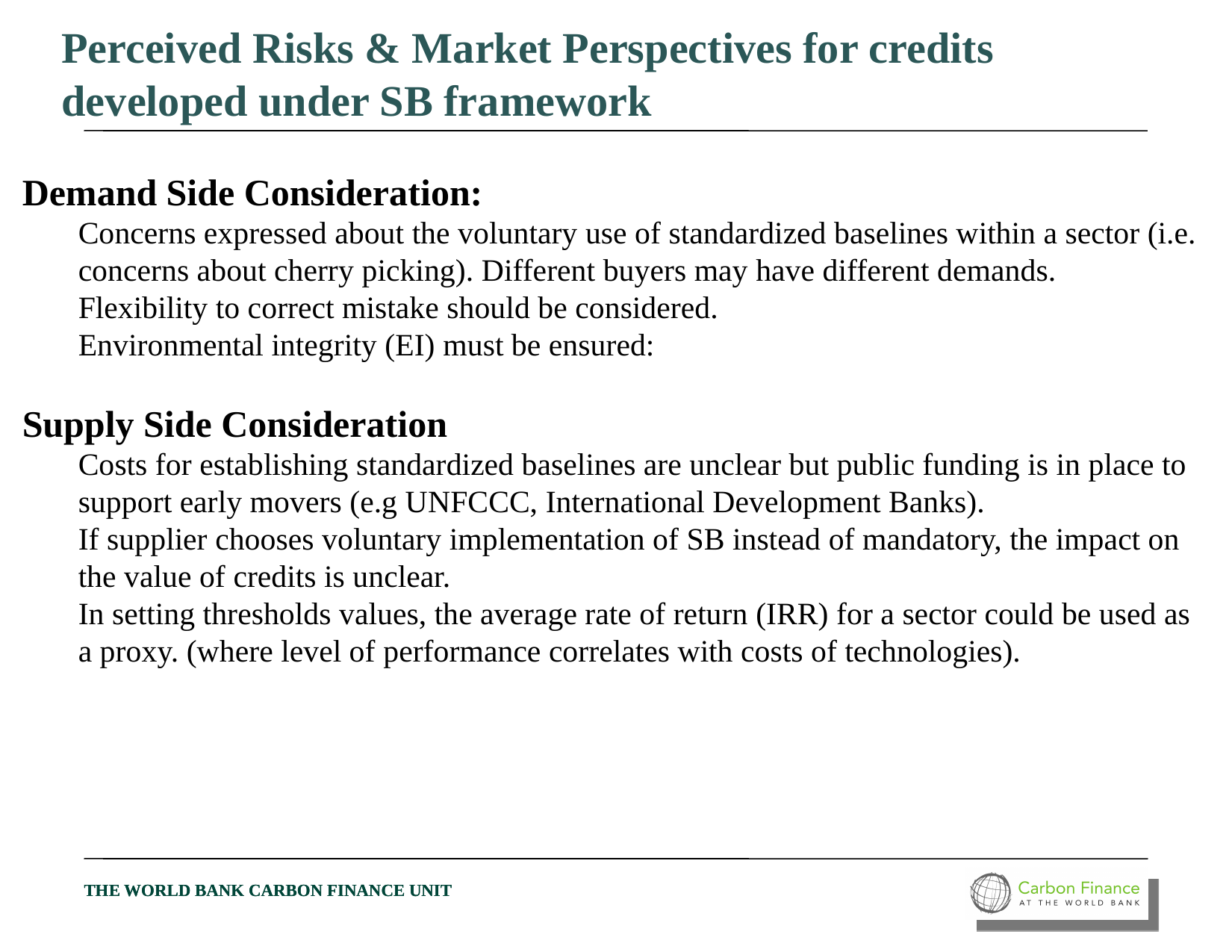

Perceived Risks & Market Perspectives for credits developed under SB framework
Demand Side Consideration:
Concerns expressed about the voluntary use of standardized baselines within a sector (i.e. concerns about cherry picking). Different buyers may have different demands.
Flexibility to correct mistake should be considered.
Environmental integrity (EI) must be ensured:

Supply Side Consideration
Costs for establishing standardized baselines are unclear but public funding is in place to support early movers (e.g UNFCCC, International Development Banks).
If supplier chooses voluntary implementation of SB instead of mandatory, the impact on the value of credits is unclear.
In setting thresholds values, the average rate of return (IRR) for a sector could be used as a proxy. (where level of performance correlates with costs of technologies).